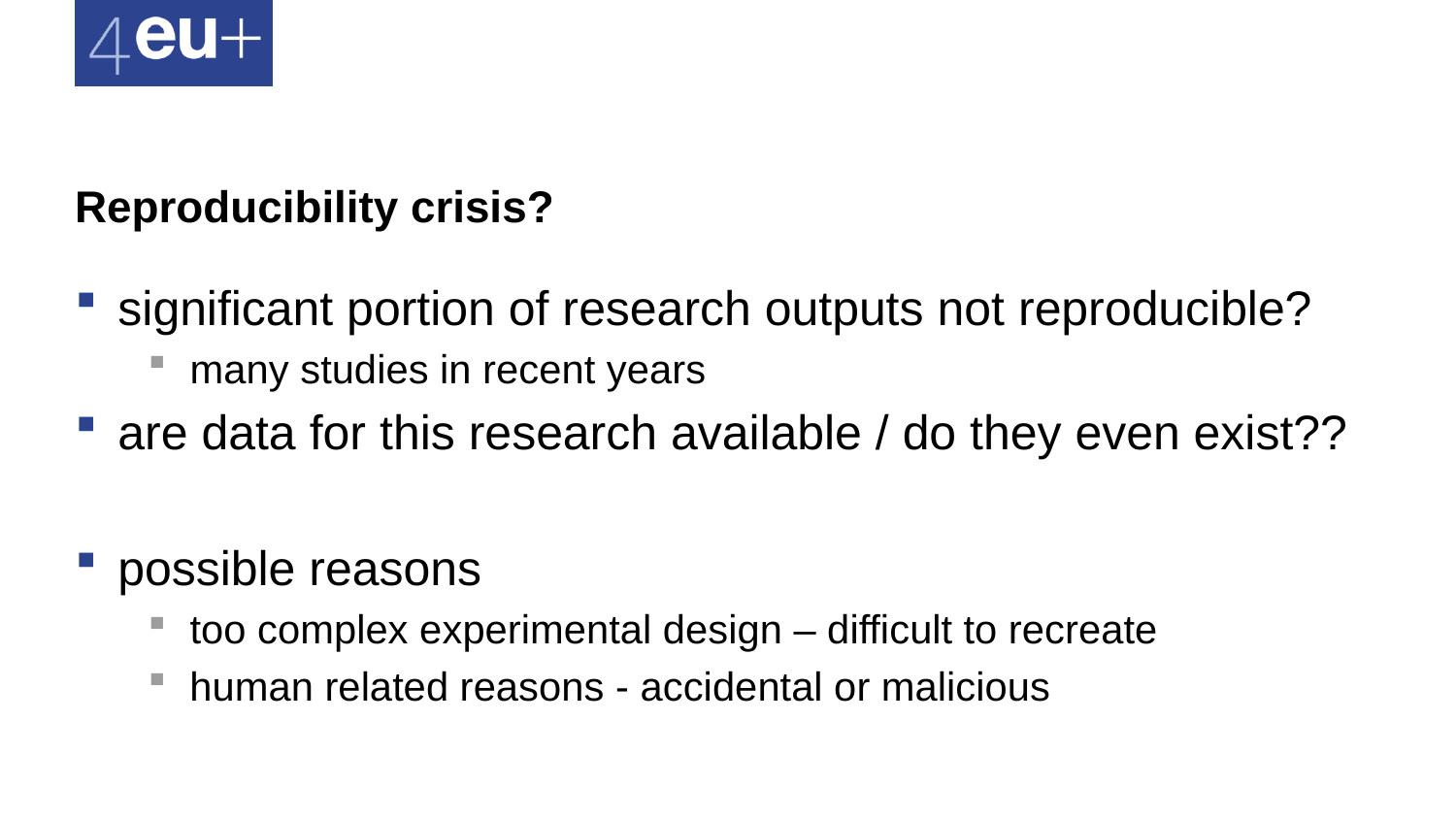

# Reproducibility crisis?
significant portion of research outputs not reproducible?
many studies in recent years
are data for this research available / do they even exist??

possible reasons
too complex experimental design – difficult to recreate
human related reasons - accidental or malicious